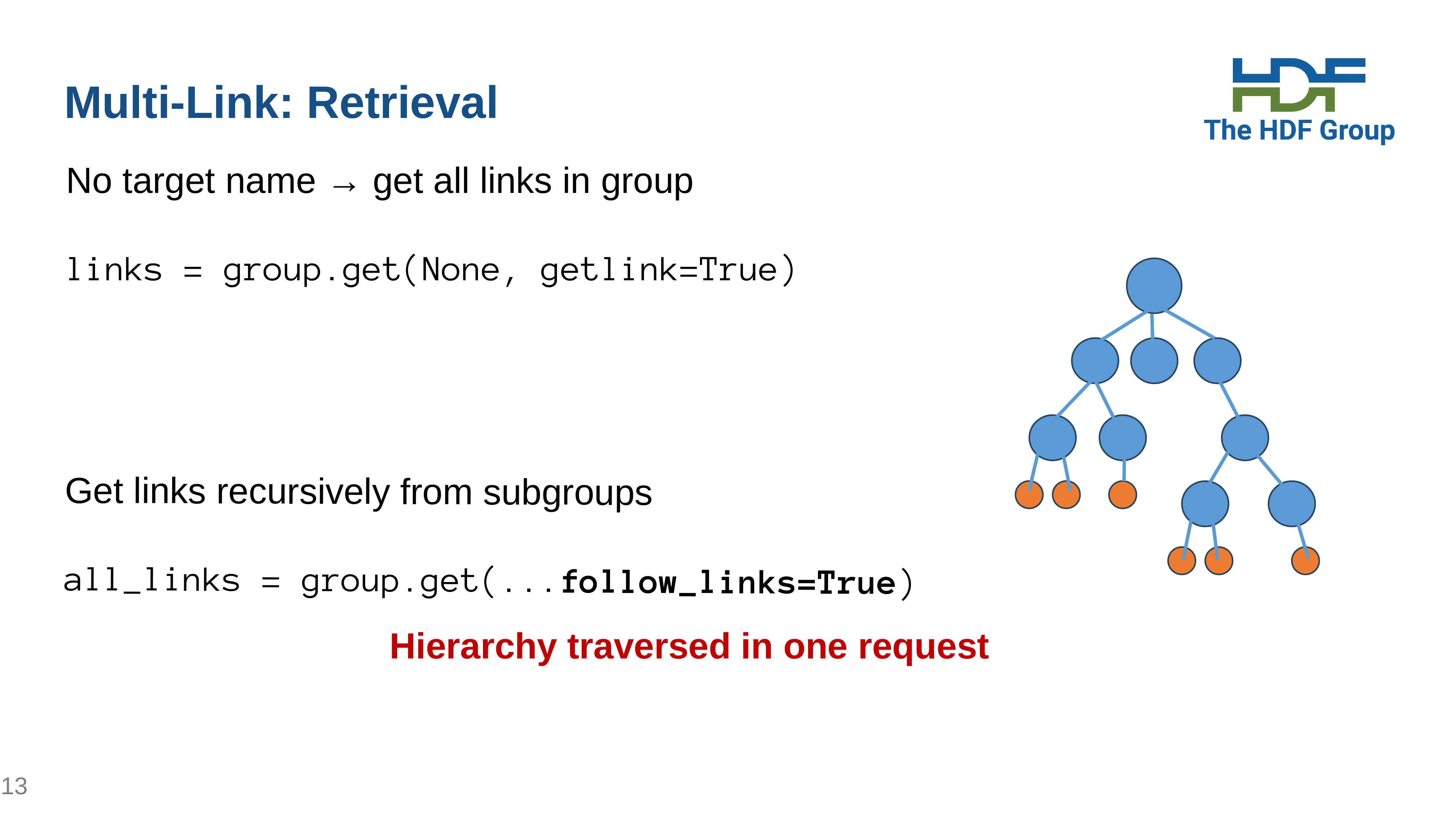

# Multi-Link: Retrieval
No target name → get all links in group

links = group.get(None, getlink=True)

Get links recursively from subgroups

all_links = group.get(...follow_links=True)

Hierarchy traversed in one request